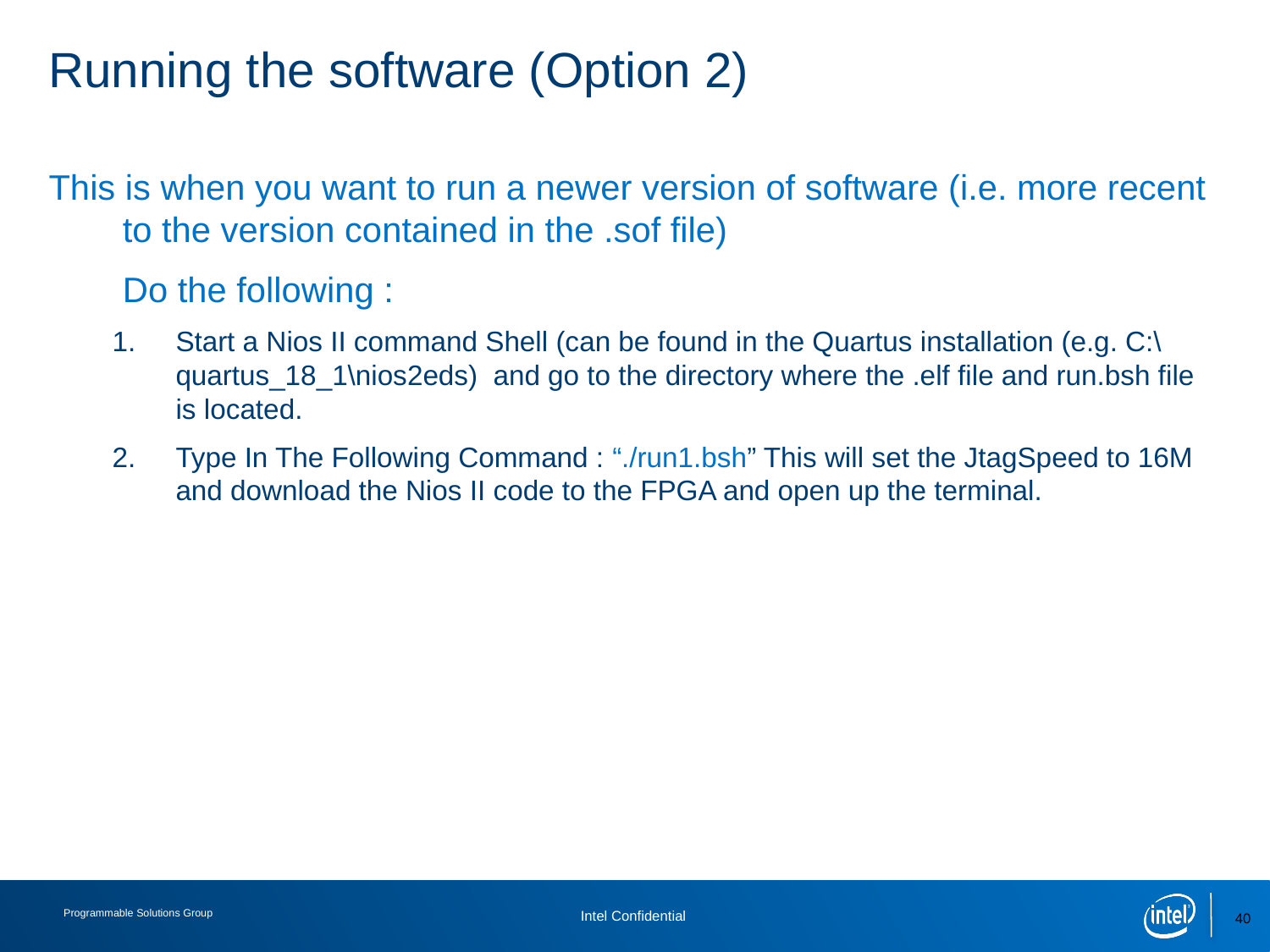

# Running the software (Option 2)
This is when you want to run a newer version of software (i.e. more recent to the version contained in the .sof file)
	Do the following :
Start a Nios II command Shell (can be found in the Quartus installation (e.g. C:\quartus_18_1\nios2eds)  and go to the directory where the .elf file and run.bsh file is located.
Type In The Following Command : “./run1.bsh” This will set the JtagSpeed to 16M and download the Nios II code to the FPGA and open up the terminal.

40